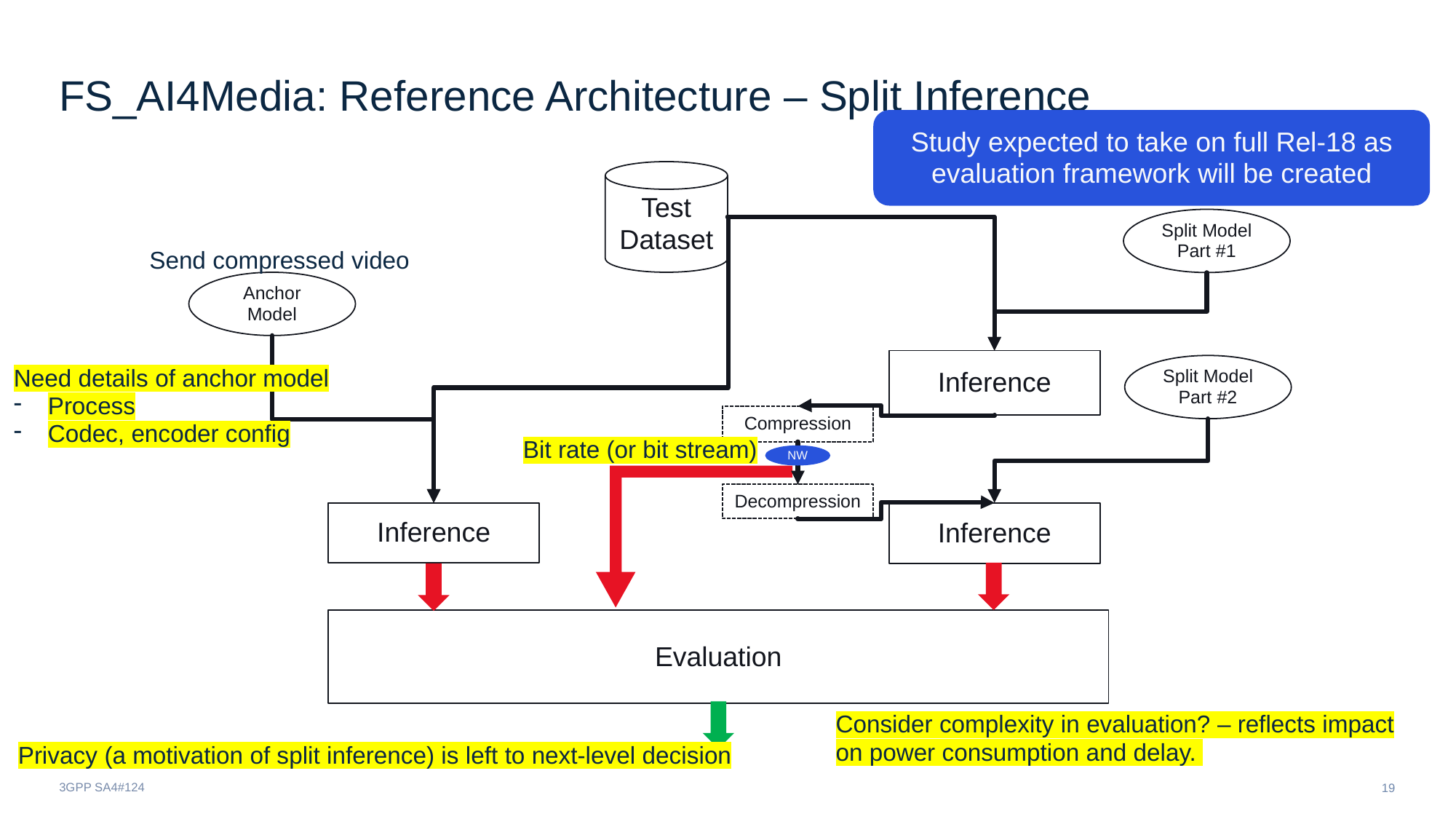

# FS_AI4Media: Reference Architecture – Split Inference
Study expected to take on full Rel-18 as evaluation framework will be created
Test Dataset
Split Model Part #1
Send compressed video
Anchor Model
Inference
Split Model Part #2
Need details of anchor model
Process
Codec, encoder config
Compression
Bit rate (or bit stream)
NW

Decompression
Inference
Inference

Evaluation

Consider complexity in evaluation? – reflects impact on power consumption and delay.
Privacy (a motivation of split inference) is left to next-level decision
3GPP SA4#124